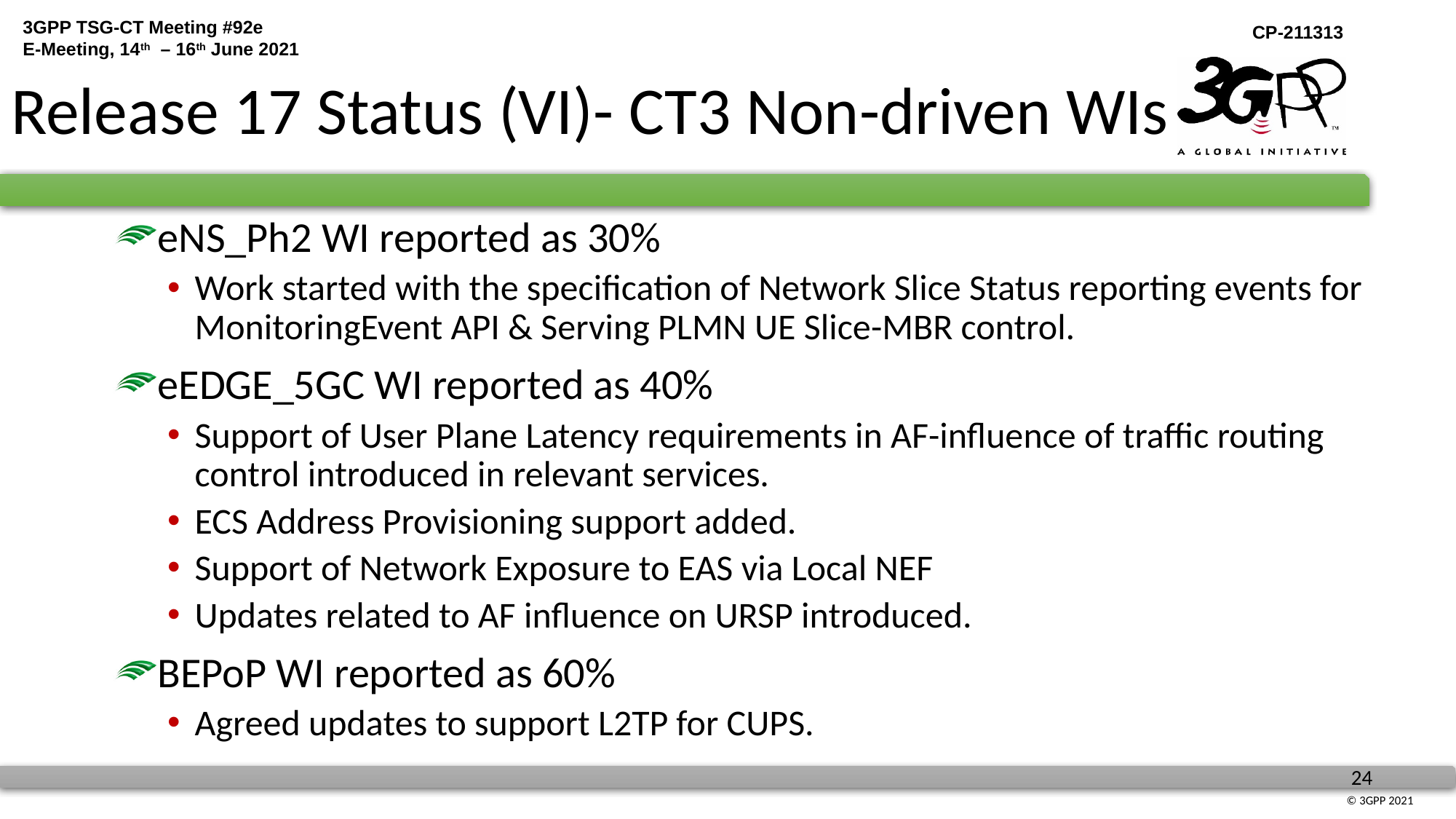

# Release 17 Status (VI)- CT3 Non-driven WIs
eNS_Ph2 WI reported as 30%
Work started with the specification of Network Slice Status reporting events for MonitoringEvent API & Serving PLMN UE Slice-MBR control.
eEDGE_5GC WI reported as 40%
Support of User Plane Latency requirements in AF-influence of traffic routing control introduced in relevant services.
ECS Address Provisioning support added.
Support of Network Exposure to EAS via Local NEF
Updates related to AF influence on URSP introduced.
BEPoP WI reported as 60%
Agreed updates to support L2TP for CUPS.